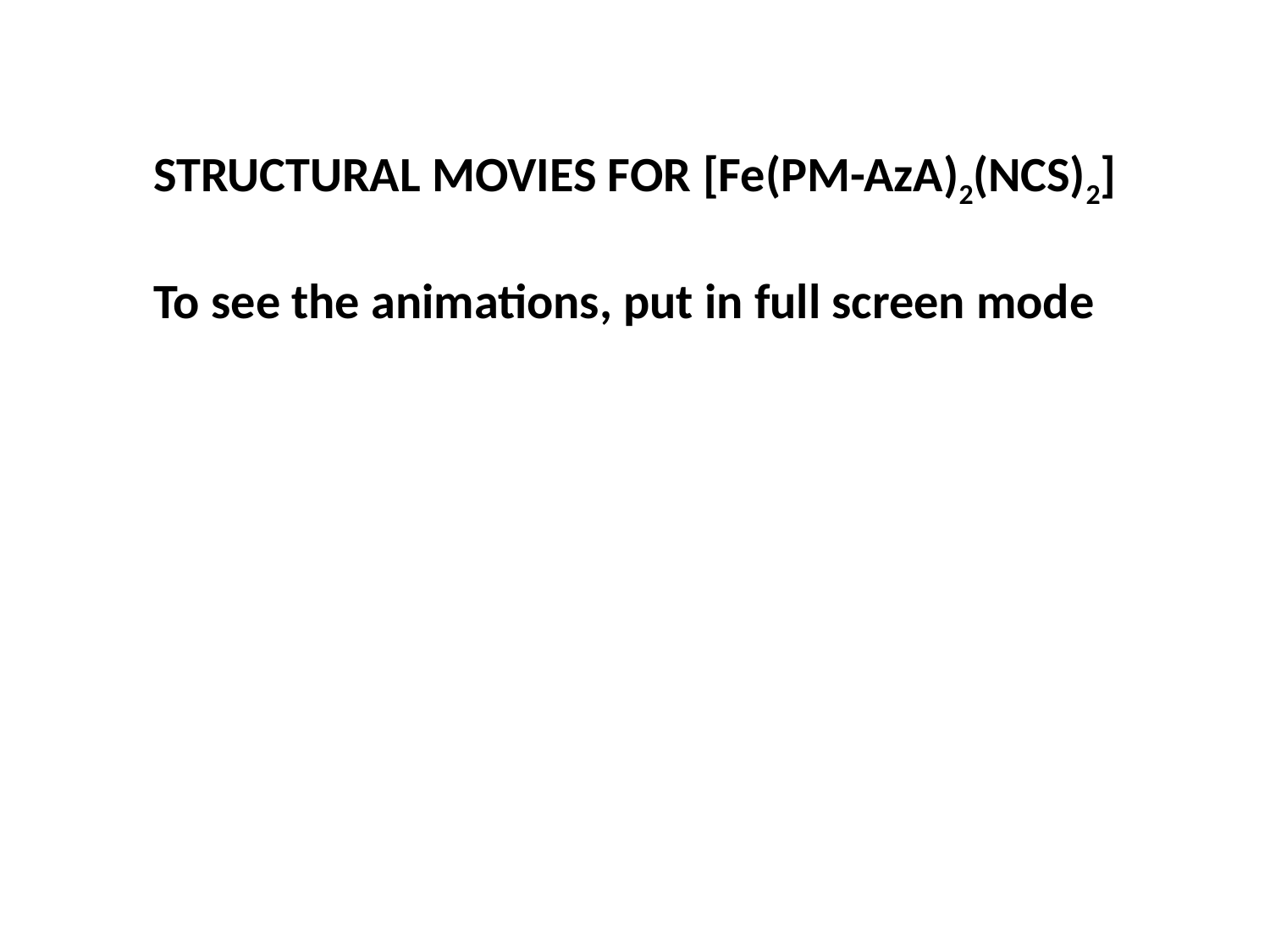

STRUCTURAL MOVIES FOR [Fe(PM-AzA)2(NCS)2]

To see the animations, put in full screen mode